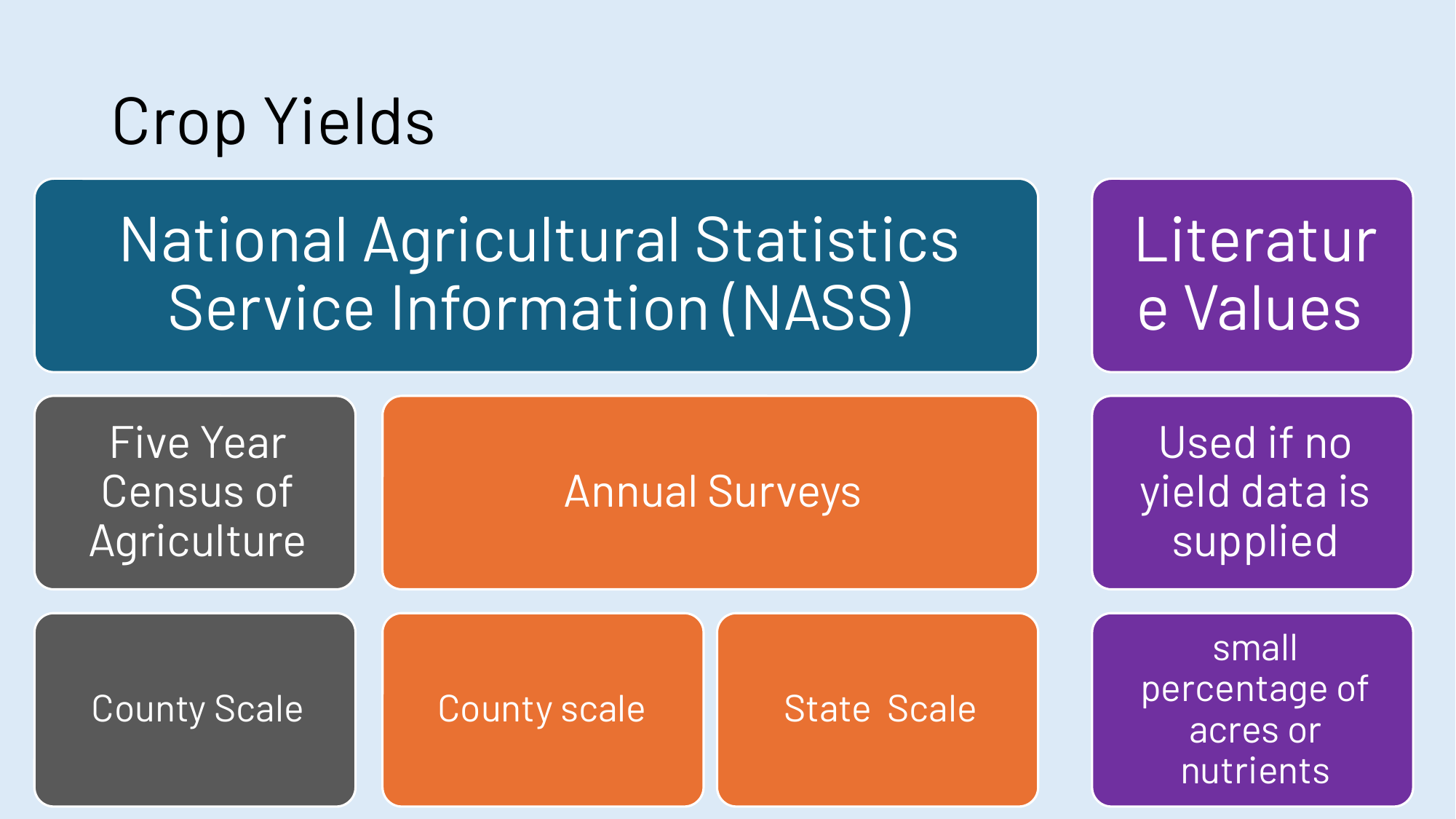

# Crop Yields
National Agricultural Statistics Service Information (NASS)
Five Year Census of Agriculture
County Scale
Annual Surveys
County scale
State  Scale
Literature Values
Used if no yield data is supplied
small percentage of acres or nutrients